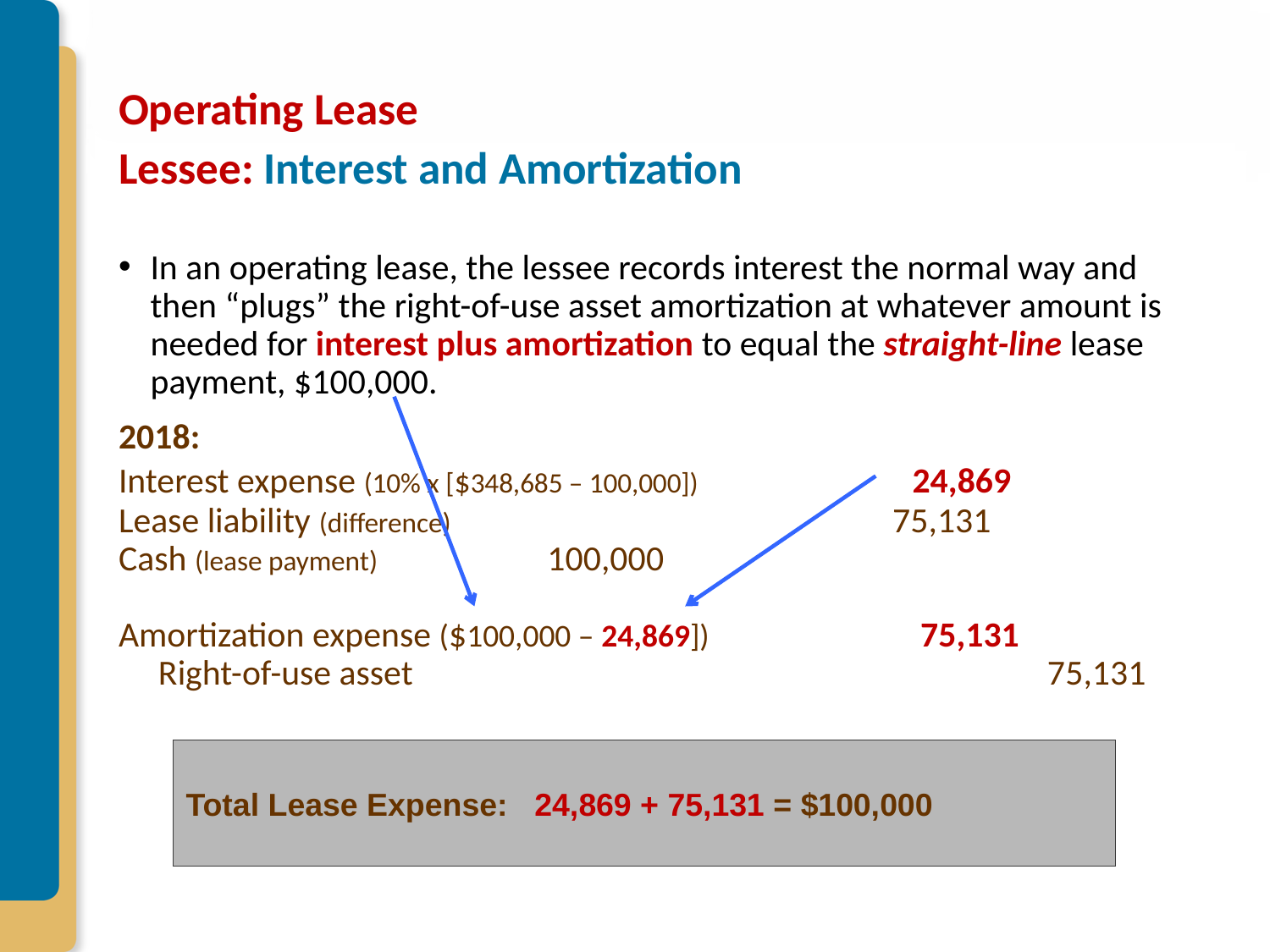

# Operating Lease Lessee: Interest and Amortization

In an operating lease, the lessee records interest the normal way and then “plugs” the right-of-use asset amortization at whatever amount is needed for interest plus amortization to equal the straight-line lease payment, $100,000.

2018:
Interest expense (10% x [$348,685 – 100,000])		24,869
Lease liability (difference)                                                       75,131
Cash (lease payment)         	  100,000

Amortization expense ($100,000 – 24,869]) 		 75,131
 Right-of-use asset 				 	 75,131

Total Lease Expense:   24,869 + 75,131 = $100,000